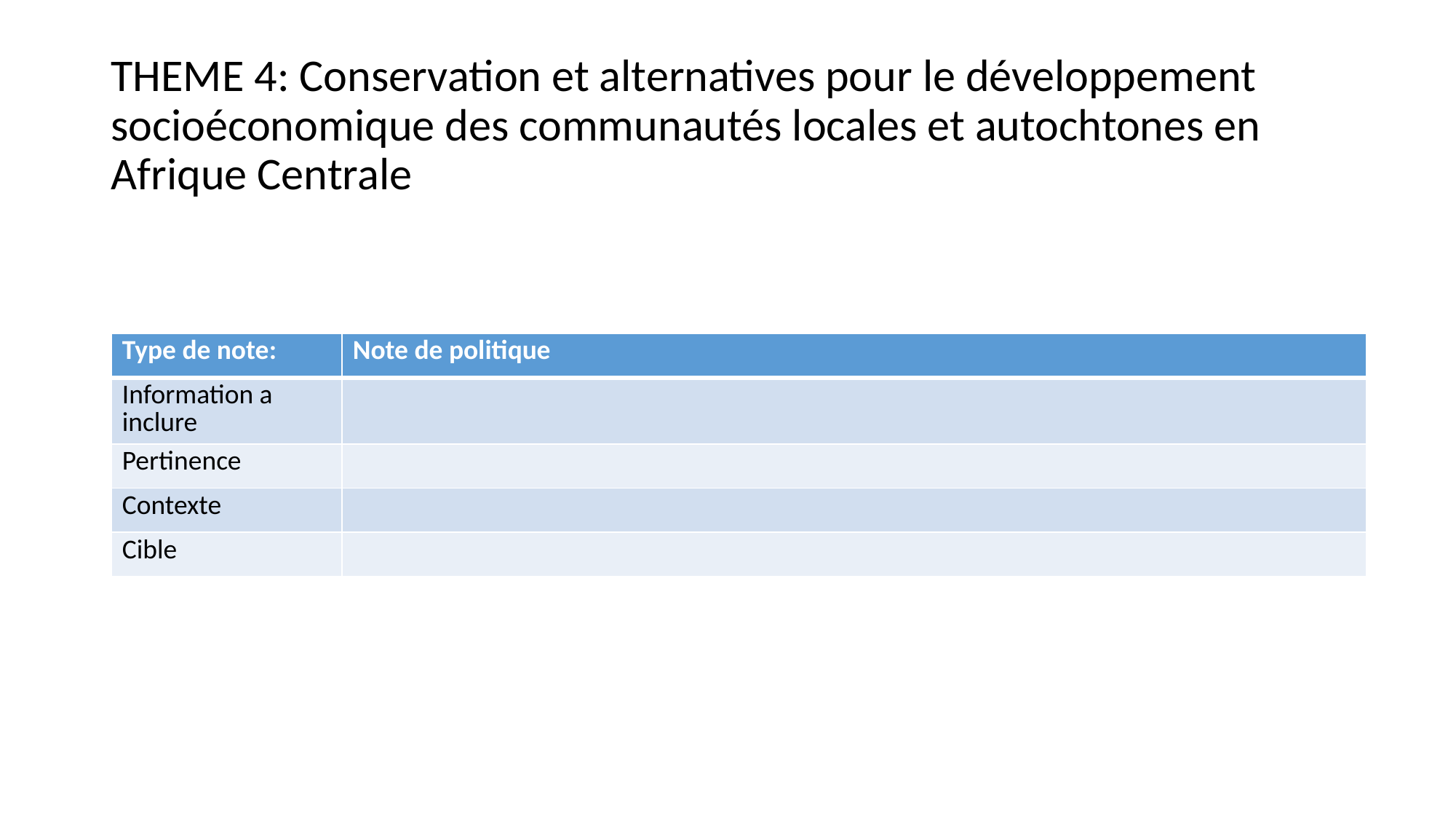

# THEME 4: Conservation et alternatives pour le développement socioéconomique des communautés locales et autochtones en Afrique Centrale
| Type de note: | Note de politique |
| --- | --- |
| Information a inclure |  |
| Pertinence |  |
| Contexte |  |
| Cible |  |